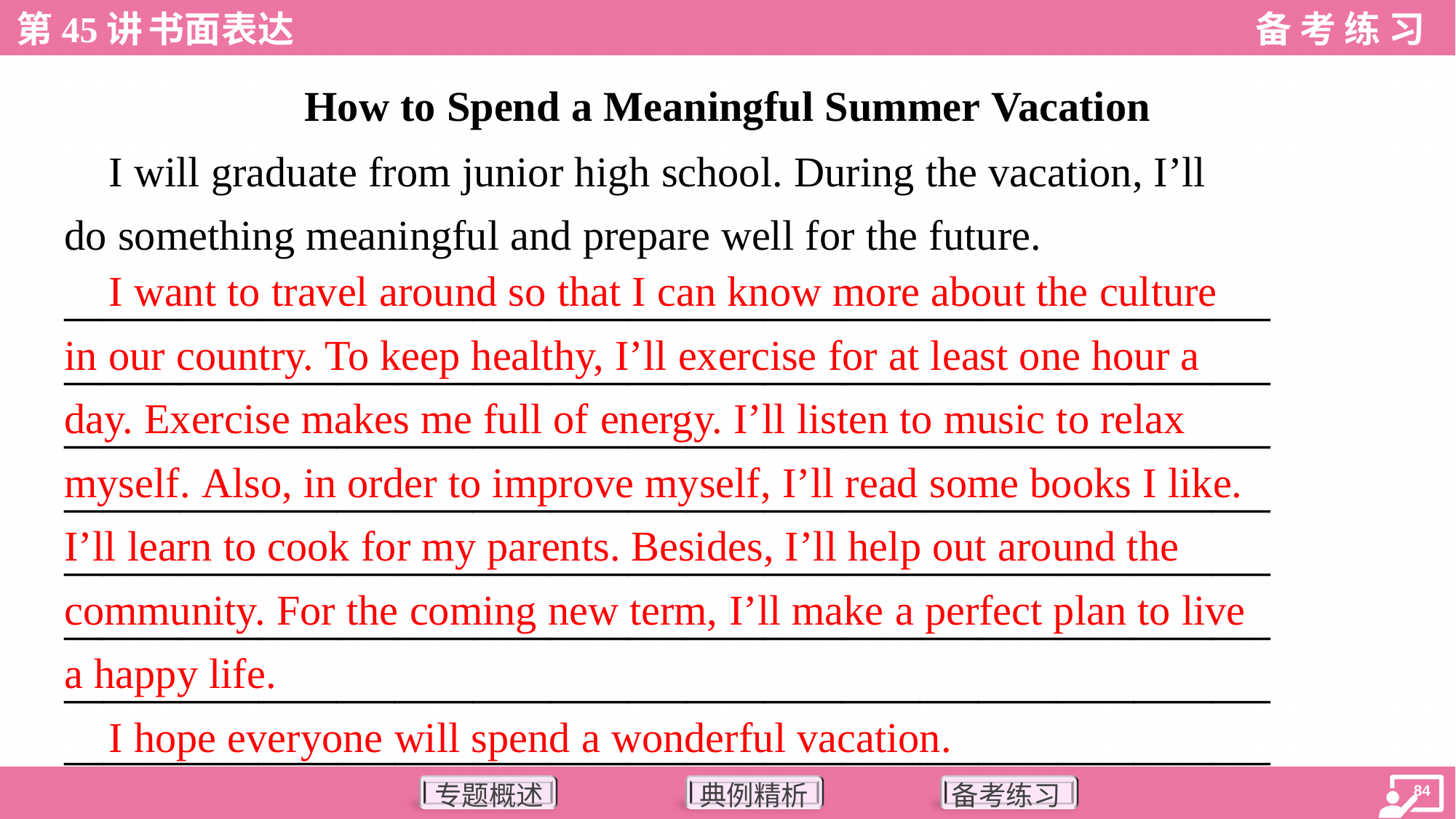

How to Spend a Meaningful Summer Vacation
    I will graduate from junior high school. During the vacation, I’ll
do something meaningful and prepare well for the future.
______________________________________________________________
______________________________________________________________
______________________________________________________________
______________________________________________________________
______________________________________________________________
______________________________________________________________
______________________________________________________________
______________________________________________________________
    I want to travel around so that I can know more about the culture
in our country. To keep healthy, I’ll exercise for at least one hour a
day. Exercise makes me full of energy. I’ll listen to music to relax
myself. Also, in order to improve myself, I’ll read some books I like.
I’ll learn to cook for my parents. Besides, I’ll help out around the
community. For the coming new term, I’ll make a perfect plan to live
a happy life.
    I hope everyone will spend a wonderful vacation.